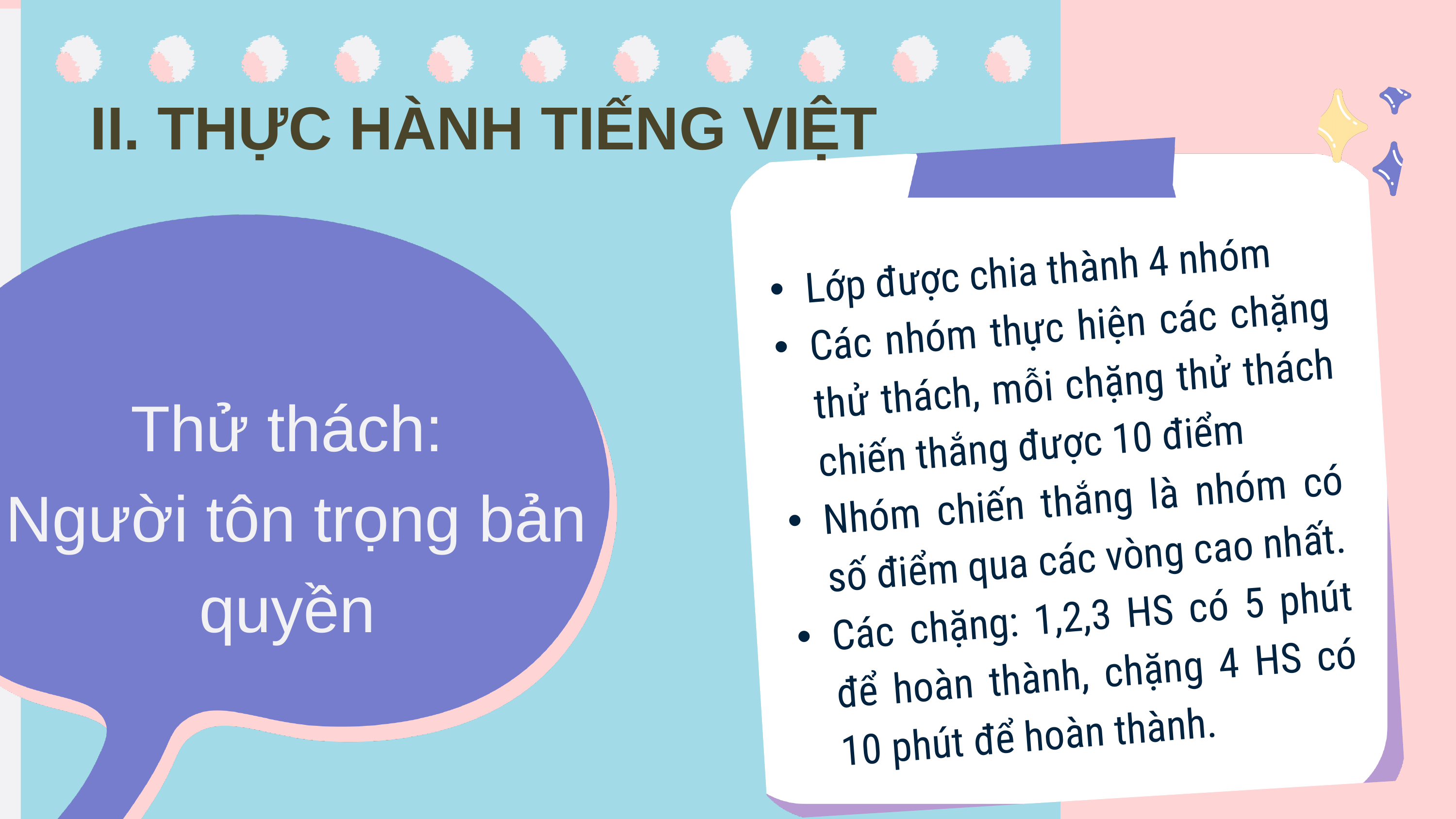

II. THỰC HÀNH TIẾNG VIỆT

Lớp được chia thành 4 nhóm
Các nhóm thực hiện các chặng thử thách, mỗi chặng thử thách chiến thắng được 10 điểm
Nhóm chiến thắng là nhóm có số điểm qua các vòng cao nhất.
Các chặng: 1,2,3 HS có 5 phút để hoàn thành, chặng 4 HS có 10 phút để hoàn thành.
Thử thách:
 Người tôn trọng bản quyền